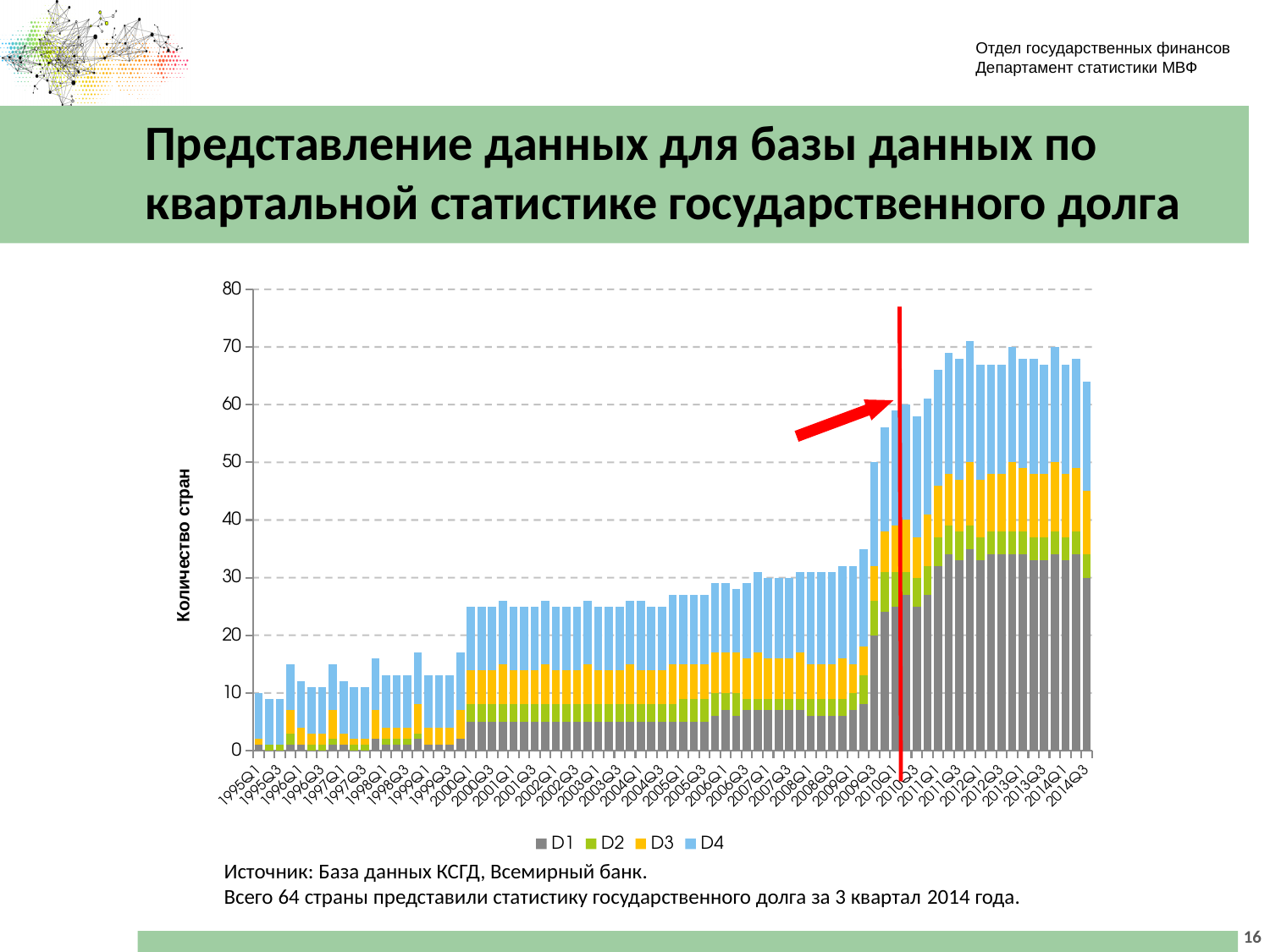

Отдел государственных финансов
Департамент статистики МВФ
# Представление данных для базы данных по квартальной статистике государственного долга

### Chart

| Category | D1 | D2 | D3 | D4 |
|---|---|---|---|---|
| 1995Q1 | 1.0 | 0.0 | 1.0 | 8.0 |
| 1995Q2 | 0.0 | 1.0 | 0.0 | 8.0 |
| 1995Q3 | 0.0 | 1.0 | 0.0 | 8.0 |
| 1995Q4 | 1.0 | 2.0 | 4.0 | 8.0 |
| 1996Q1 | 1.0 | 0.0 | 3.0 | 8.0 |
| 1996Q2 | 0.0 | 1.0 | 2.0 | 8.0 |
| 1996Q3 | 0.0 | 1.0 | 2.0 | 8.0 |
| 1996Q4 | 1.0 | 1.0 | 5.0 | 8.0 |
| 1997Q1 | 1.0 | 0.0 | 2.0 | 9.0 |
| 1997Q2 | 0.0 | 1.0 | 1.0 | 9.0 |
| 1997Q3 | 0.0 | 1.0 | 1.0 | 9.0 |
| 1997Q4 | 2.0 | 0.0 | 5.0 | 9.0 |
| 1998Q1 | 1.0 | 1.0 | 2.0 | 9.0 |
| 1998Q2 | 1.0 | 1.0 | 2.0 | 9.0 |
| 1998Q3 | 1.0 | 1.0 | 2.0 | 9.0 |
| 1998Q4 | 2.0 | 1.0 | 5.0 | 9.0 |
| 1999Q1 | 1.0 | 0.0 | 3.0 | 9.0 |
| 1999Q2 | 1.0 | 0.0 | 3.0 | 9.0 |
| 1999Q3 | 1.0 | 0.0 | 3.0 | 9.0 |
| 1999Q4 | 2.0 | 0.0 | 5.0 | 10.0 |
| 2000Q1 | 5.0 | 3.0 | 6.0 | 11.0 |
| 2000Q2 | 5.0 | 3.0 | 6.0 | 11.0 |
| 2000Q3 | 5.0 | 3.0 | 6.0 | 11.0 |
| 2000Q4 | 5.0 | 3.0 | 7.0 | 11.0 |
| 2001Q1 | 5.0 | 3.0 | 6.0 | 11.0 |
| 2001Q2 | 5.0 | 3.0 | 6.0 | 11.0 |
| 2001Q3 | 5.0 | 3.0 | 6.0 | 11.0 |
| 2001Q4 | 5.0 | 3.0 | 7.0 | 11.0 |
| 2002Q1 | 5.0 | 3.0 | 6.0 | 11.0 |
| 2002Q2 | 5.0 | 3.0 | 6.0 | 11.0 |
| 2002Q3 | 5.0 | 3.0 | 6.0 | 11.0 |
| 2002Q4 | 5.0 | 3.0 | 7.0 | 11.0 |
| 2003Q1 | 5.0 | 3.0 | 6.0 | 11.0 |
| 2003Q2 | 5.0 | 3.0 | 6.0 | 11.0 |
| 2003Q3 | 5.0 | 3.0 | 6.0 | 11.0 |
| 2003Q4 | 5.0 | 3.0 | 7.0 | 11.0 |
| 2004Q1 | 5.0 | 3.0 | 6.0 | 12.0 |
| 2004Q2 | 5.0 | 3.0 | 6.0 | 11.0 |
| 2004Q3 | 5.0 | 3.0 | 6.0 | 11.0 |
| 2004Q4 | 5.0 | 3.0 | 7.0 | 12.0 |
| 2005Q1 | 5.0 | 4.0 | 6.0 | 12.0 |
| 2005Q2 | 5.0 | 4.0 | 6.0 | 12.0 |
| 2005Q3 | 5.0 | 4.0 | 6.0 | 12.0 |
| 2005Q4 | 6.0 | 4.0 | 7.0 | 12.0 |
| 2006Q1 | 7.0 | 3.0 | 7.0 | 12.0 |
| 2006Q2 | 6.0 | 4.0 | 7.0 | 11.0 |
| 2006Q3 | 7.0 | 2.0 | 7.0 | 13.0 |
| 2006Q4 | 7.0 | 2.0 | 8.0 | 14.0 |
| 2007Q1 | 7.0 | 2.0 | 7.0 | 14.0 |
| 2007Q2 | 7.0 | 2.0 | 7.0 | 14.0 |
| 2007Q3 | 7.0 | 2.0 | 7.0 | 14.0 |
| 2007Q4 | 7.0 | 2.0 | 8.0 | 14.0 |
| 2008Q1 | 6.0 | 3.0 | 6.0 | 16.0 |
| 2008Q2 | 6.0 | 3.0 | 6.0 | 16.0 |
| 2008Q3 | 6.0 | 3.0 | 6.0 | 16.0 |
| 2008Q4 | 6.0 | 3.0 | 7.0 | 16.0 |
| 2009Q1 | 7.0 | 3.0 | 5.0 | 17.0 |
| 2009Q2 | 8.0 | 5.0 | 5.0 | 17.0 |
| 2009Q3 | 20.0 | 6.0 | 6.0 | 18.0 |
| 2009Q4 | 24.0 | 7.0 | 7.0 | 18.0 |
| 2010Q1 | 25.0 | 6.0 | 8.0 | 20.0 |
| 2010Q2 | 27.0 | 4.0 | 9.0 | 20.0 |
| 2010Q3 | 25.0 | 5.0 | 7.0 | 21.0 |
| 2010Q4 | 27.0 | 5.0 | 9.0 | 20.0 |
| 2011Q1 | 32.0 | 5.0 | 9.0 | 20.0 |
| 2011Q2 | 34.0 | 5.0 | 9.0 | 21.0 |
| 2011Q3 | 33.0 | 5.0 | 9.0 | 21.0 |
| 2011Q4 | 35.0 | 4.0 | 11.0 | 21.0 |
| 2012Q1 | 33.0 | 4.0 | 10.0 | 20.0 |
| 2012Q2 | 34.0 | 4.0 | 10.0 | 19.0 |
| 2012Q3 | 34.0 | 4.0 | 10.0 | 19.0 |
| 2012Q4 | 34.0 | 4.0 | 12.0 | 20.0 |
| 2013Q1 | 34.0 | 4.0 | 11.0 | 19.0 |
| 2013Q2 | 33.0 | 4.0 | 11.0 | 20.0 |
| 2013Q3 | 33.0 | 4.0 | 11.0 | 19.0 |
| 2013Q4 | 34.0 | 4.0 | 12.0 | 20.0 |
| 2014Q1 | 33.0 | 4.0 | 11.0 | 19.0 |
| 2014Q2 | 34.0 | 4.0 | 11.0 | 19.0 |
| 2014Q3 | 30.0 | 4.0 | 11.0 | 19.0 |
Источник: База данных КСГД, Всемирный банк.
Всего 64 страны представили статистику государственного долга за 3 квартал 2014 года.
16